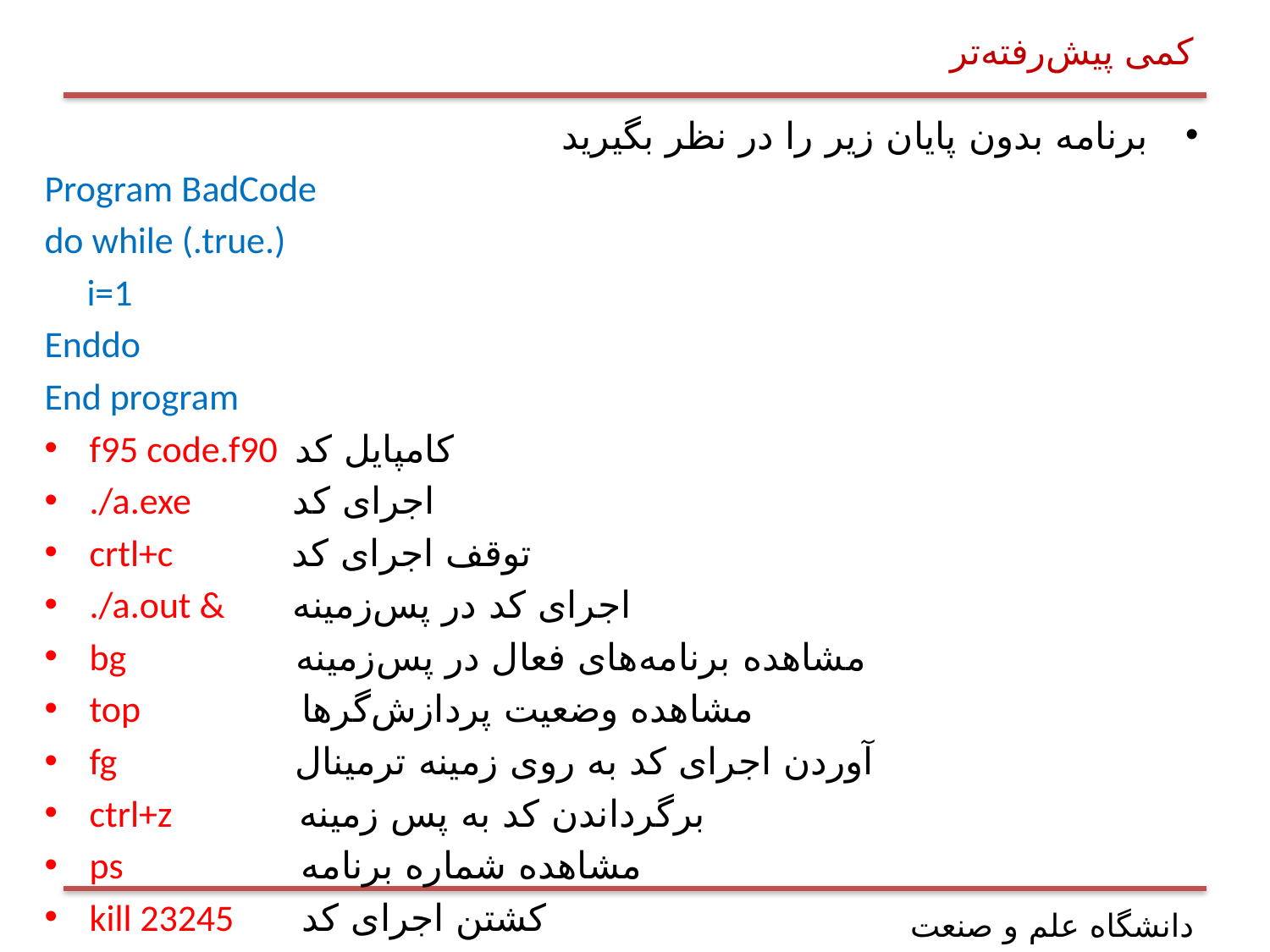

# کمی پیش‌رفته‌تر
برنامه بدون پایان زیر را در نظر بگیرید
Program BadCode
do while (.true.)
     i=1
Enddo
End program
f95 code.f90  کامپایل کد
./a.exe            اجرای کد
crtl+c              توقف اجرای کد
./a.out &        اجرای کد در پس‌زمینه
bg                    مشاهده برنامه‌های فعال در پس‌زمینه
top                   مشاهده وضعیت پردازش‌گرها
fg                     آوردن اجرای کد به روی زمینه ترمینال
ctrl+z               برگرداندن کد به پس زمینه
ps                     مشاهده شماره برنامه
kill 23245        کشتن اجرای کد